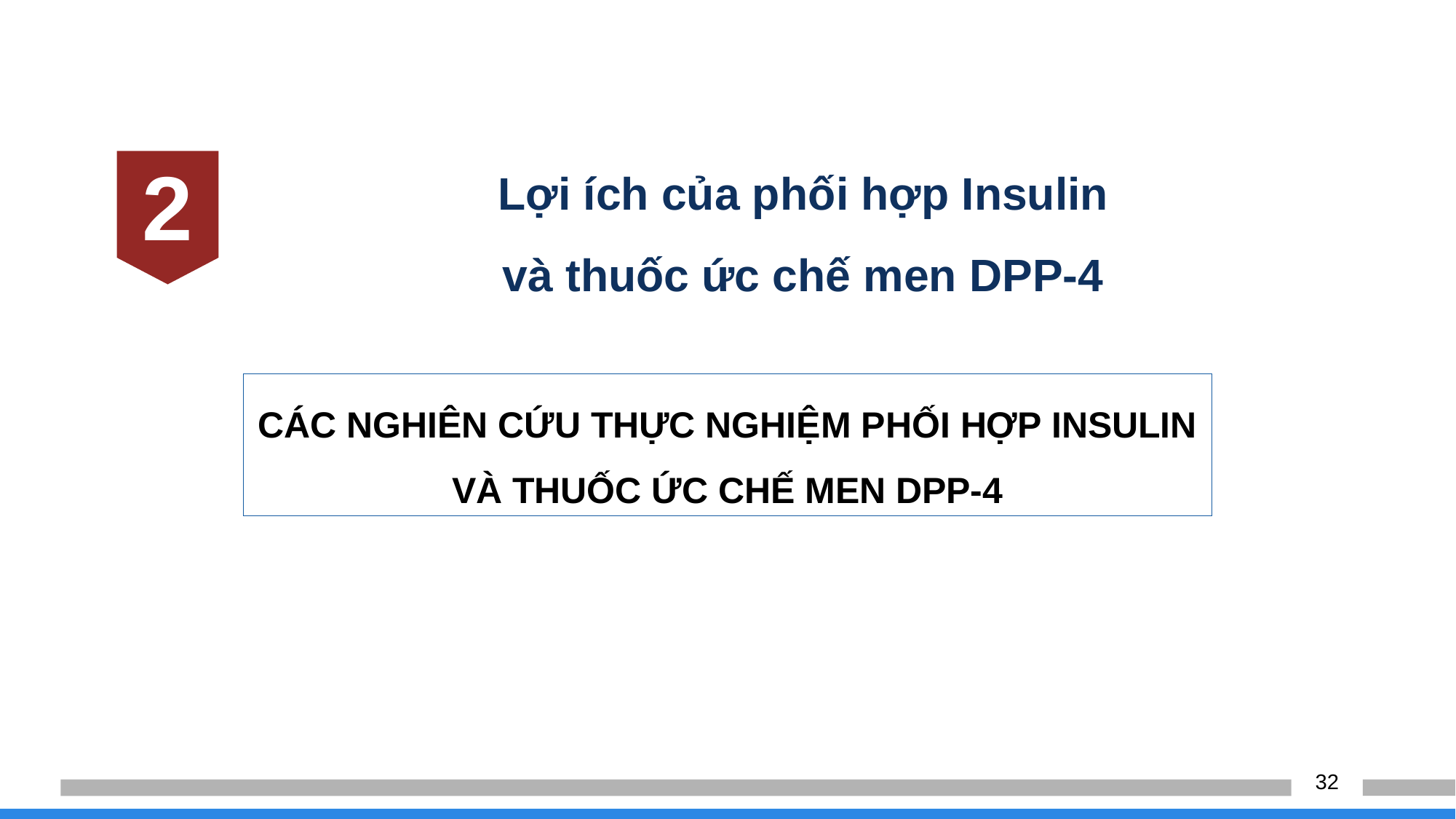

2
# Lợi ích của phối hợp Insulin và thuốc ức chế men DPP-4
CÁC NGHIÊN CỨU THỰC NGHIỆM PHỐI HỢP INSULIN VÀ THUỐC ỨC CHẾ MEN DPP-4
32